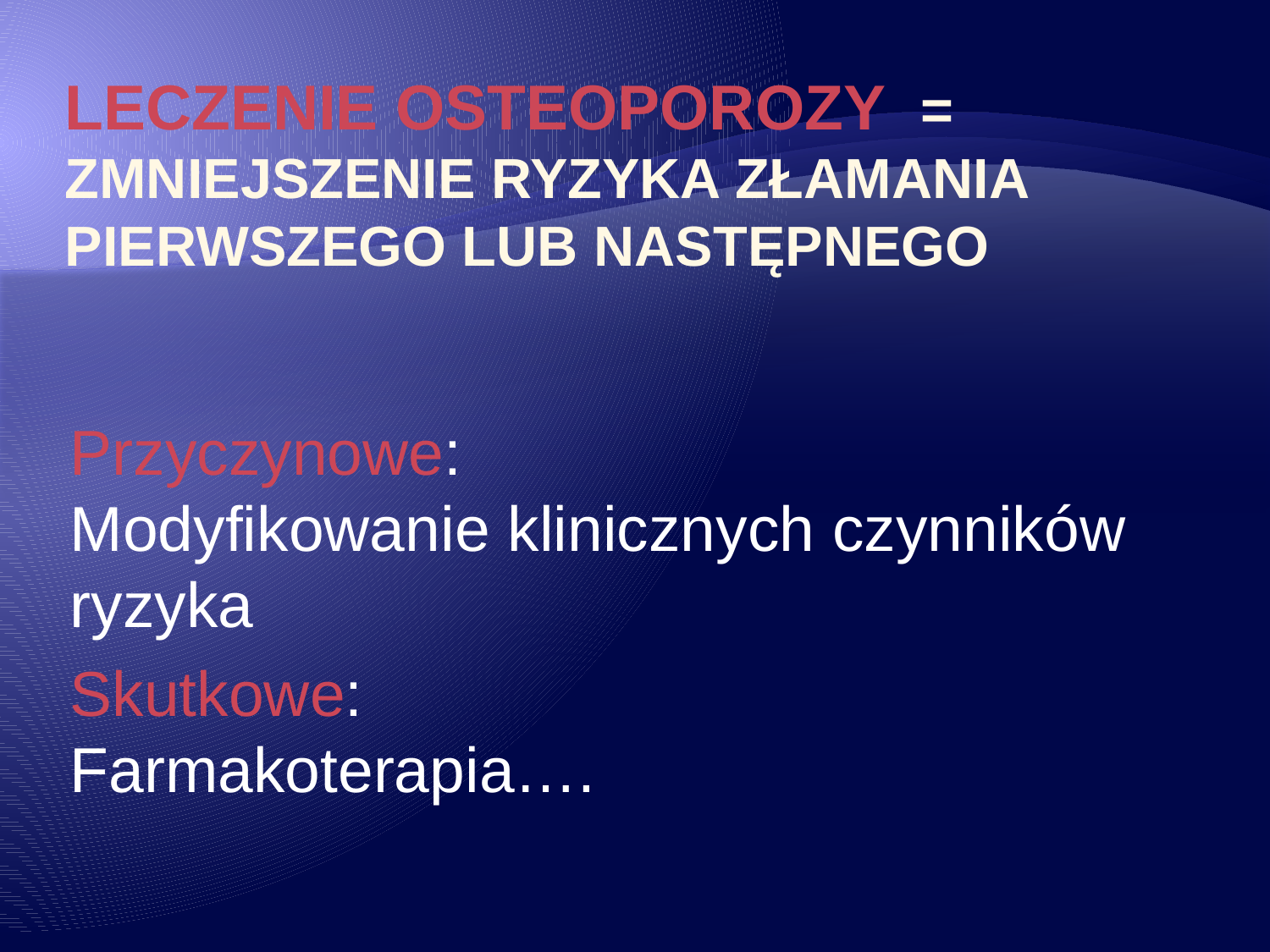

# Leczenie osteoporozy  = zmniejszenie ryzyka złamania pierwszego lub następnego
Przyczynowe:
Modyfikowanie klinicznych czynników ryzyka
Skutkowe:
Farmakoterapia….